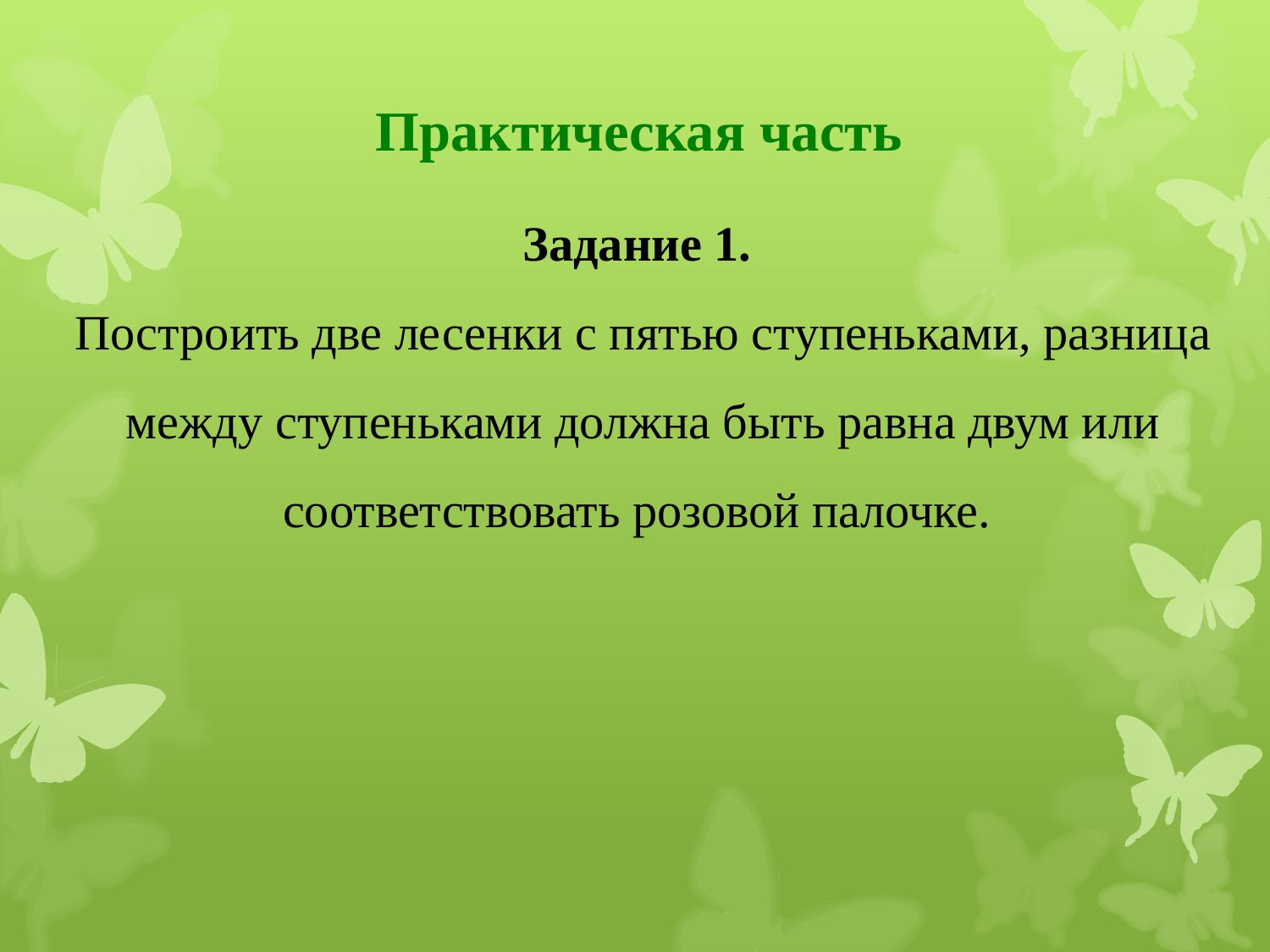

# Практическая часть
Задание 1.
Построить две лесенки с пятью ступеньками, разница между ступеньками должна быть равна двум или соответствовать розовой палочке.